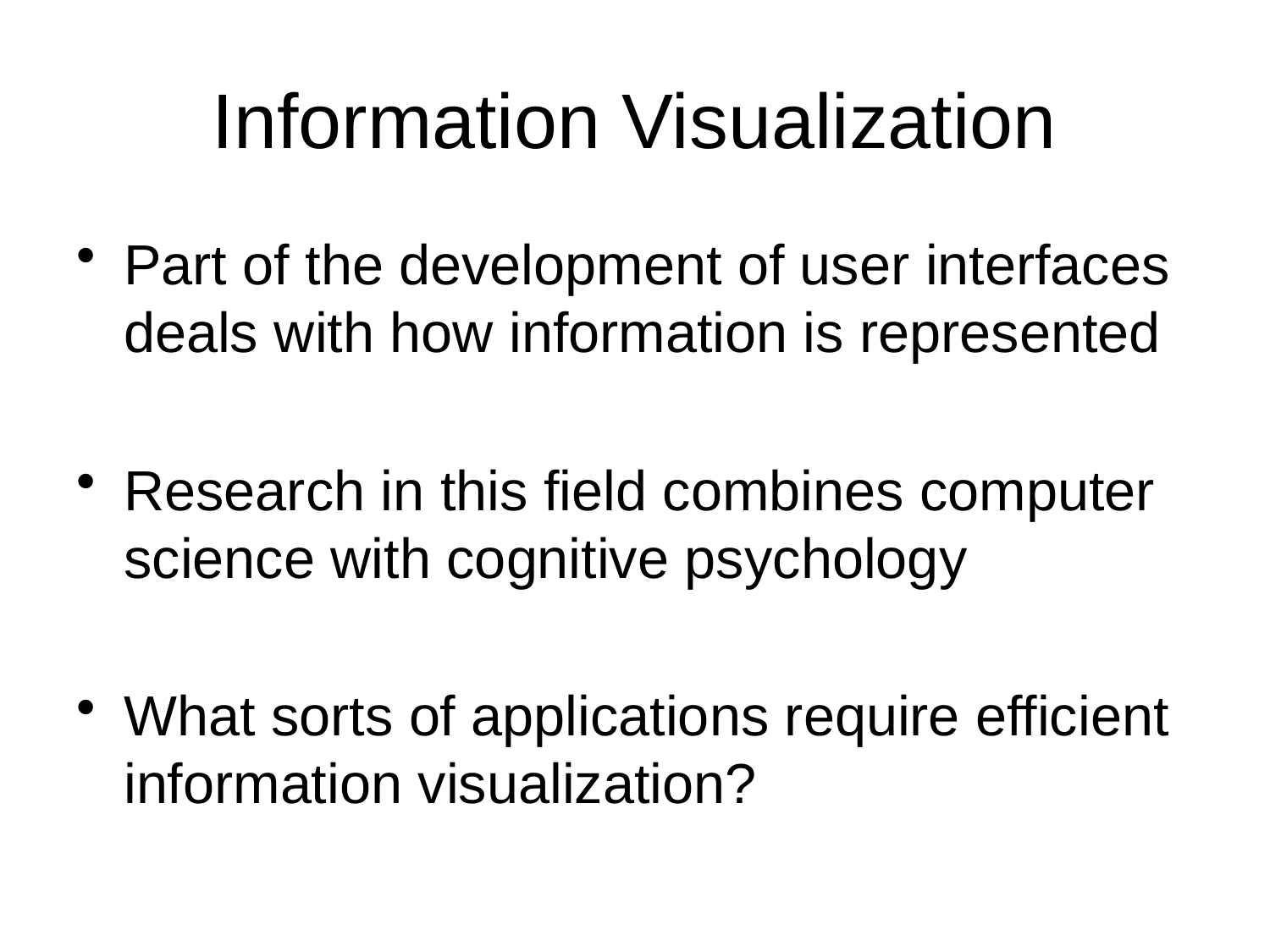

# Information Visualization
Part of the development of user interfaces deals with how information is represented

Research in this field combines computer science with cognitive psychology

What sorts of applications require efficient information visualization?